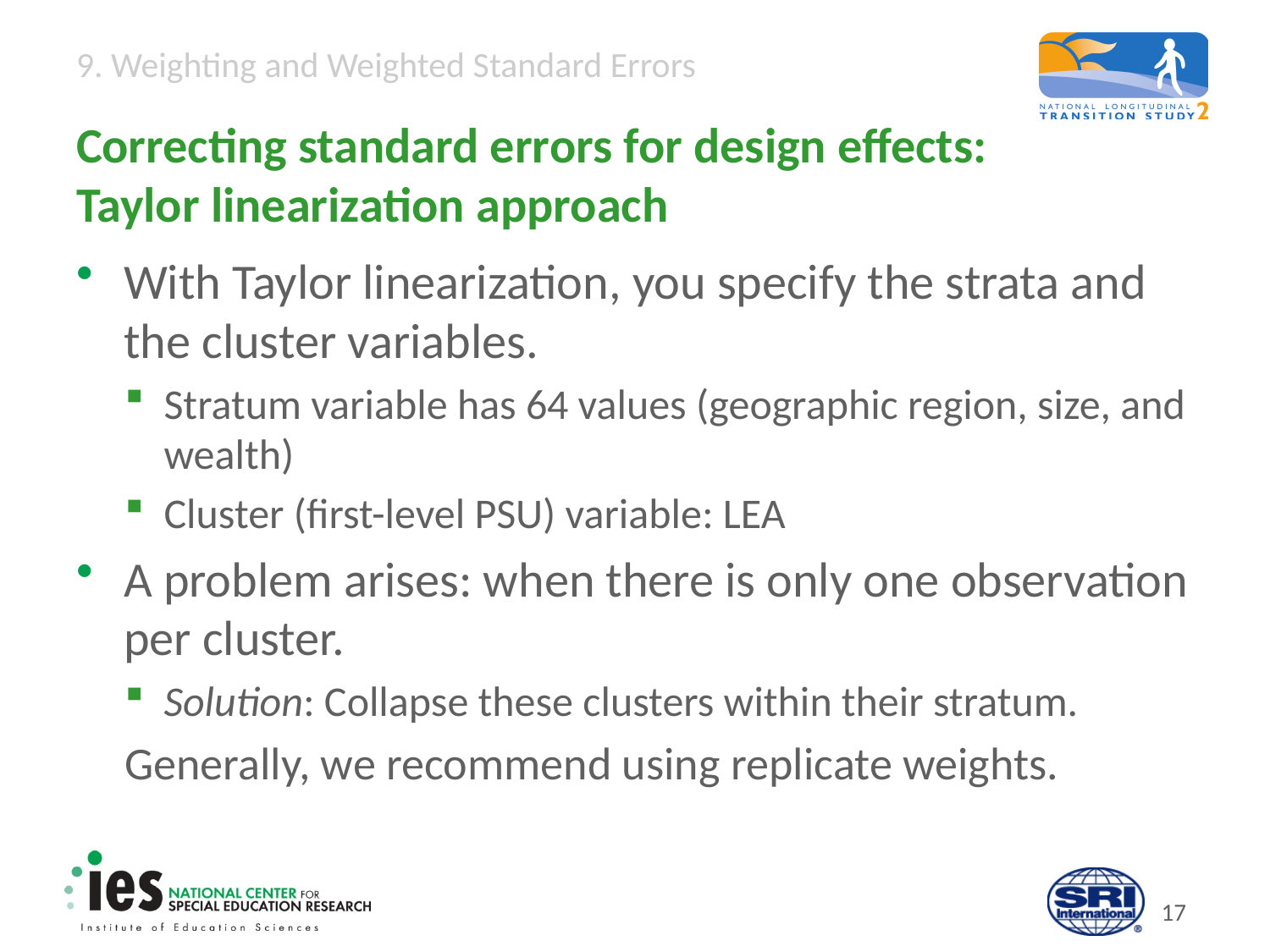

# Correcting standard errors for design effects: Taylor linearization approach
With Taylor linearization, you specify the strata and the cluster variables.
Stratum variable has 64 values (geographic region, size, and wealth)
Cluster (first-level PSU) variable: LEA
A problem arises: when there is only one observation per cluster.
Solution: Collapse these clusters within their stratum.
Generally, we recommend using replicate weights.
17